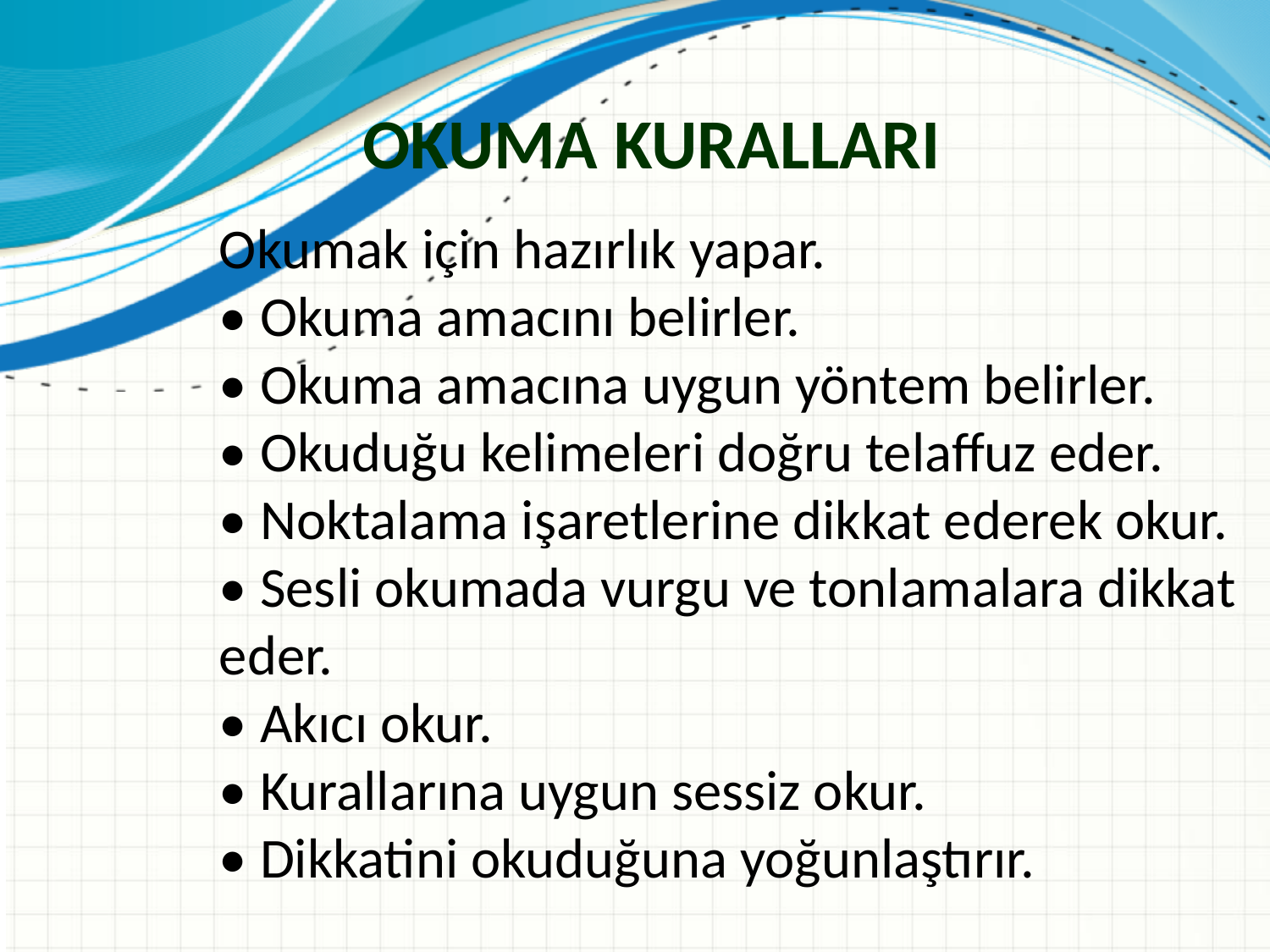

# OKUMA KURALLARI
Okumak için hazırlık yapar.
• Okuma amacını belirler.
• Okuma amacına uygun yöntem belirler.
• Okuduğu kelimeleri doğru telaffuz eder.
• Noktalama işaretlerine dikkat ederek okur.
• Sesli okumada vurgu ve tonlamalara dikkat eder.
• Akıcı okur.
• Kurallarına uygun sessiz okur.
• Dikkatini okuduğuna yoğunlaştırır.